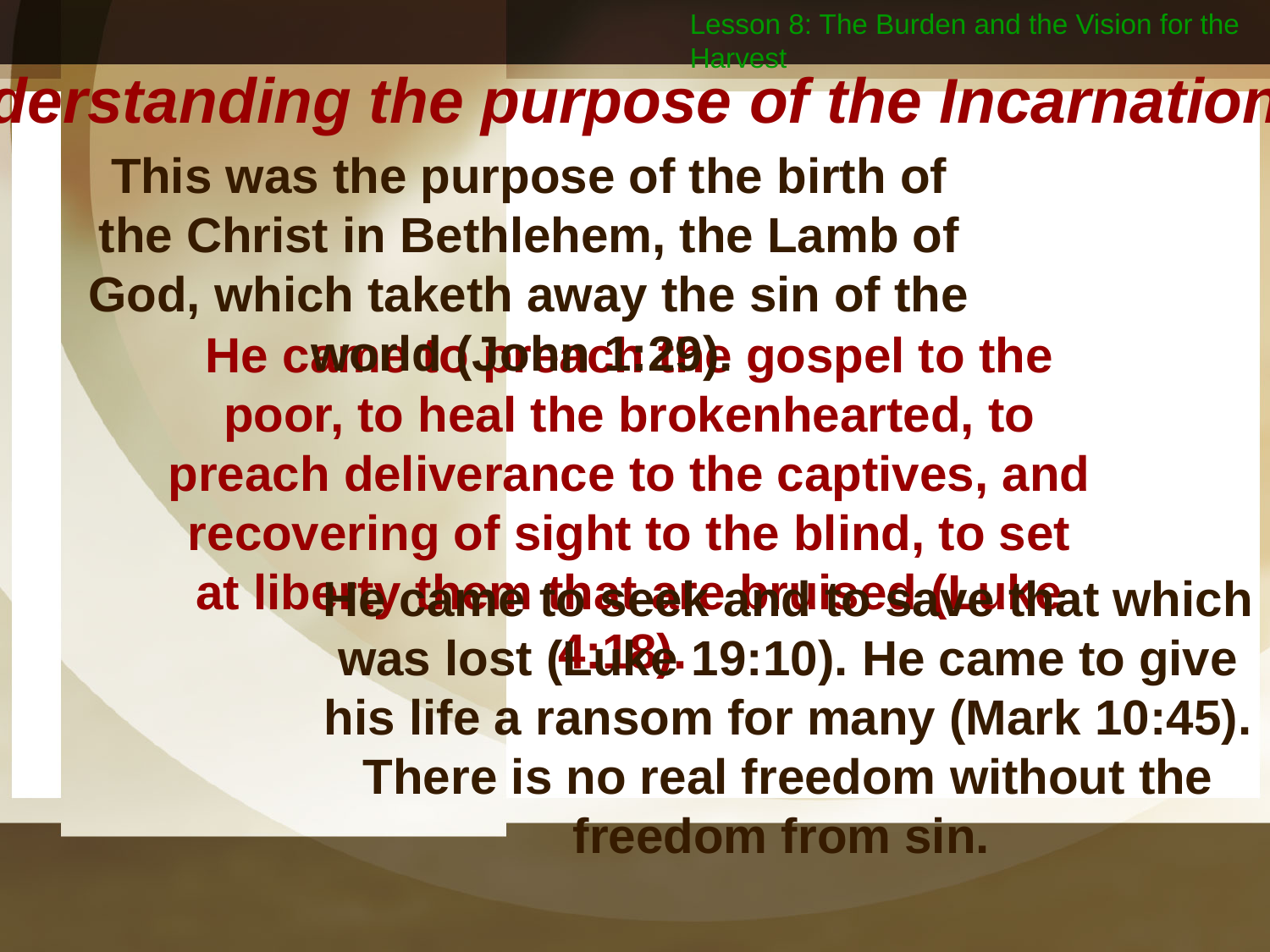

Lesson 8: The Burden and the Vision for the Harvest
I. Understanding the purpose of the Incarnation.
This was the purpose of the birth of the Christ in Bethlehem, the Lamb of God, which taketh away the sin of the world (John 1:29).
He came to preach the gospel to the poor, to heal the brokenhearted, to preach deliverance to the captives, and recovering of sight to the blind, to set at liberty them that are bruised (Luke 4:18).
He came to seek and to save that which was lost (Luke 19:10). He came to give his life a ransom for many (Mark 10:45). There is no real freedom without the freedom from sin.